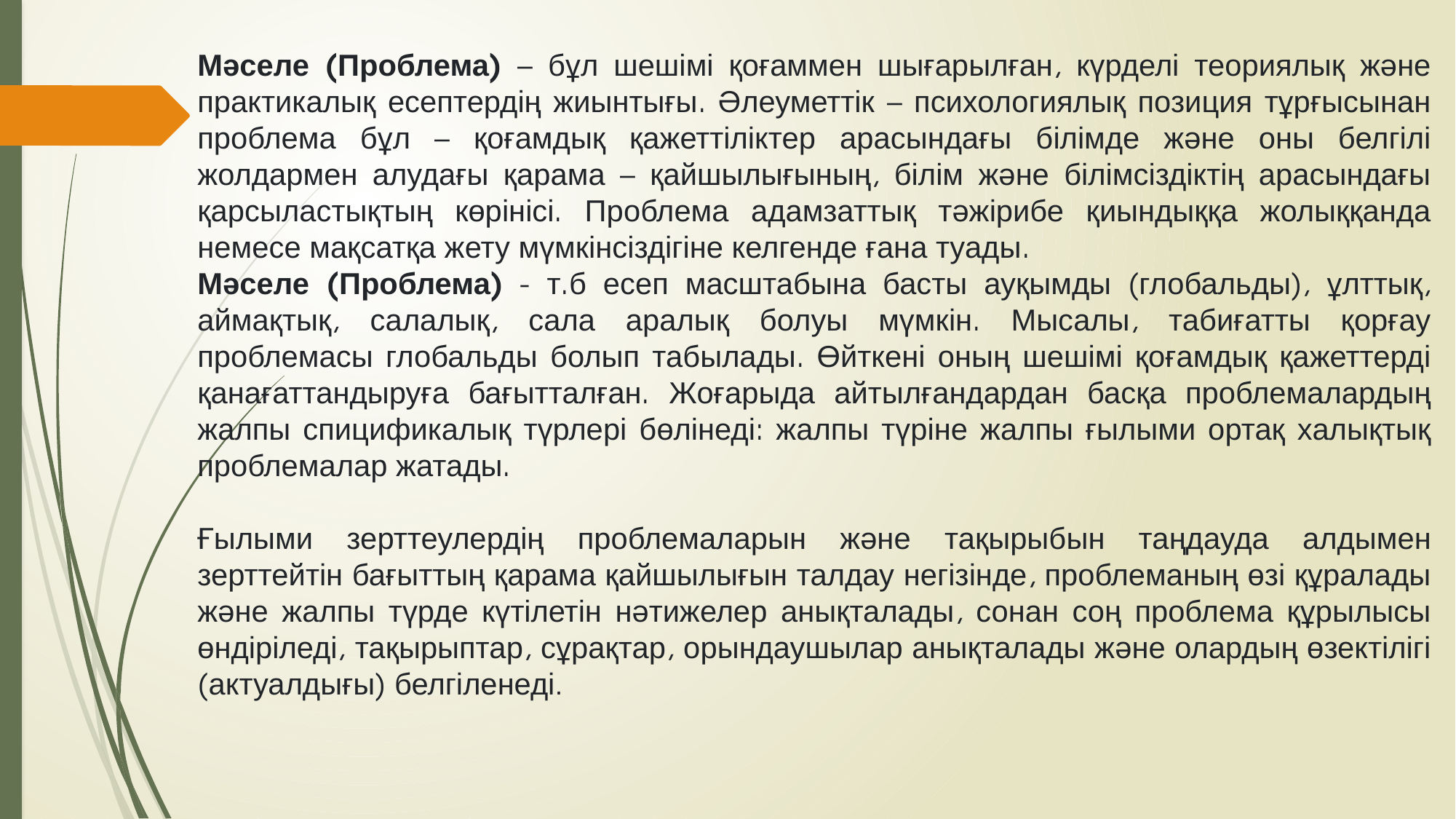

Мәселе (Проблема) – бұл шешімі қоғаммен шығарылған, күрделі теориялық және практикалық есептердің жиынтығы. Әлеуметтік – психологиялық позиция тұрғысынан проблема бұл – қоғамдық қажеттіліктер арасындағы білімде және оны белгілі жолдармен алудағы қарама – қайшылығының, білім және білімсіздіктің арасындағы қарсыластықтың көрінісі. Проблема адамзаттық тәжірибе қиындыққа жолыққанда немесе мақсатқа жету мүмкінсіздігіне келгенде ғана туады.
Мәселе (Проблема) - т.б есеп масштабына басты ауқымды (глобальды), ұлттық, аймақтық, салалық, сала аралық болуы мүмкін. Мысалы, табиғатты қорғау проблемасы глобальды болып табылады. Өйткені оның шешімі қоғамдық қажеттерді қанағаттандыруға бағытталған. Жоғарыда айтылғандардан басқа проблемалардың жалпы спицификалық түрлері бөлінеді: жалпы түріне жалпы ғылыми ортақ халықтық проблемалар жатады.

Ғылыми зерттеулердің проблемаларын және тақырыбын таңдауда алдымен зерттейтін бағыттың қарама қайшылығын талдау негізінде, проблеманың өзі құралады және жалпы түрде күтілетін нәтижелер анықталады, сонан соң проблема құрылысы өндіріледі, тақырыптар, сұрақтар, орындаушылар анықталады және олардың өзектілігі (актуалдығы) белгіленеді.